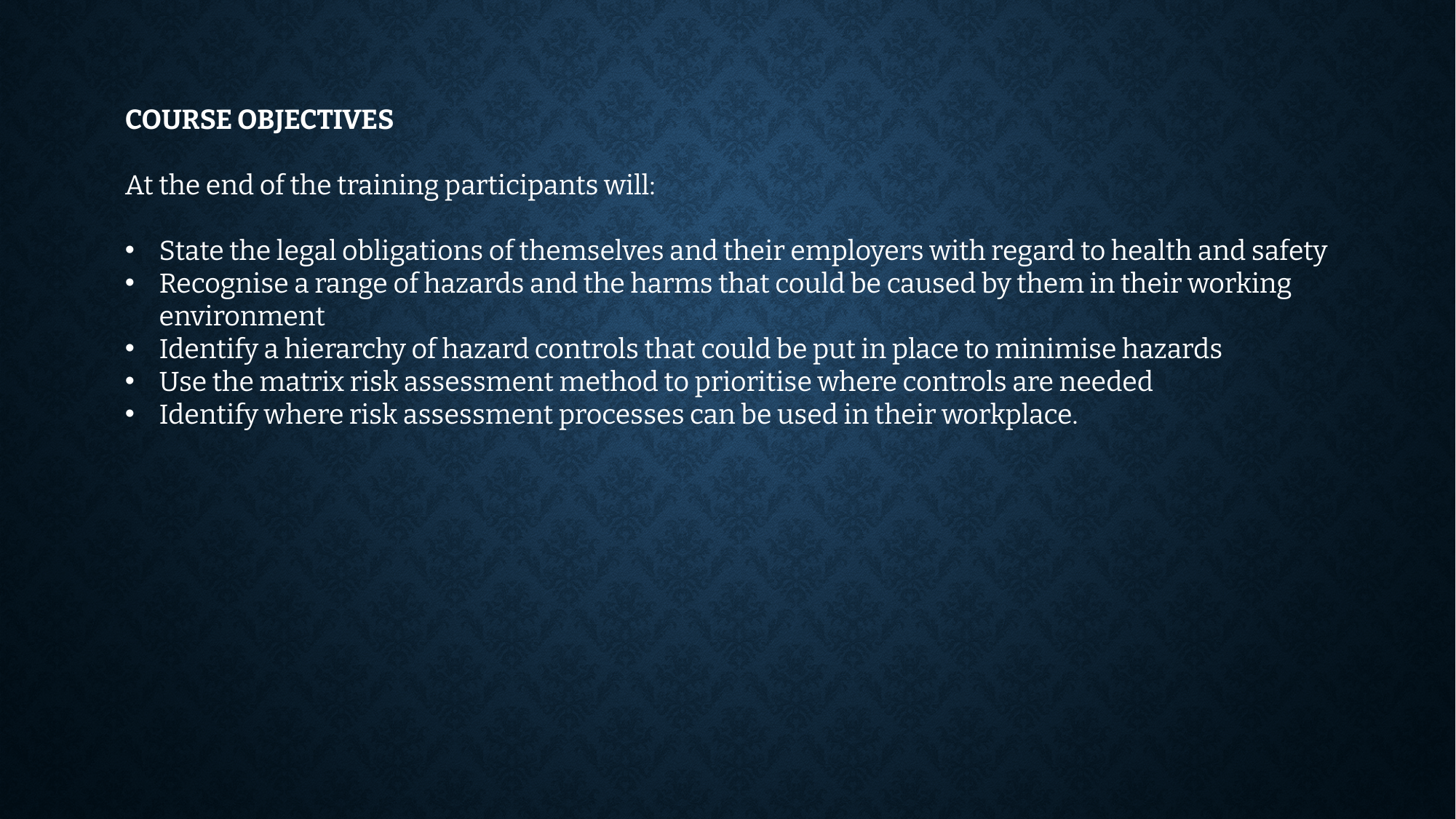

COURSE OBJECTIVES

At the end of the training participants will:

State the legal obligations of themselves and their employers with regard to health and safety
Recognise a range of hazards and the harms that could be caused by them in their working environment
Identify a hierarchy of hazard controls that could be put in place to minimise hazards
Use the matrix risk assessment method to prioritise where controls are needed
Identify where risk assessment processes can be used in their workplace.